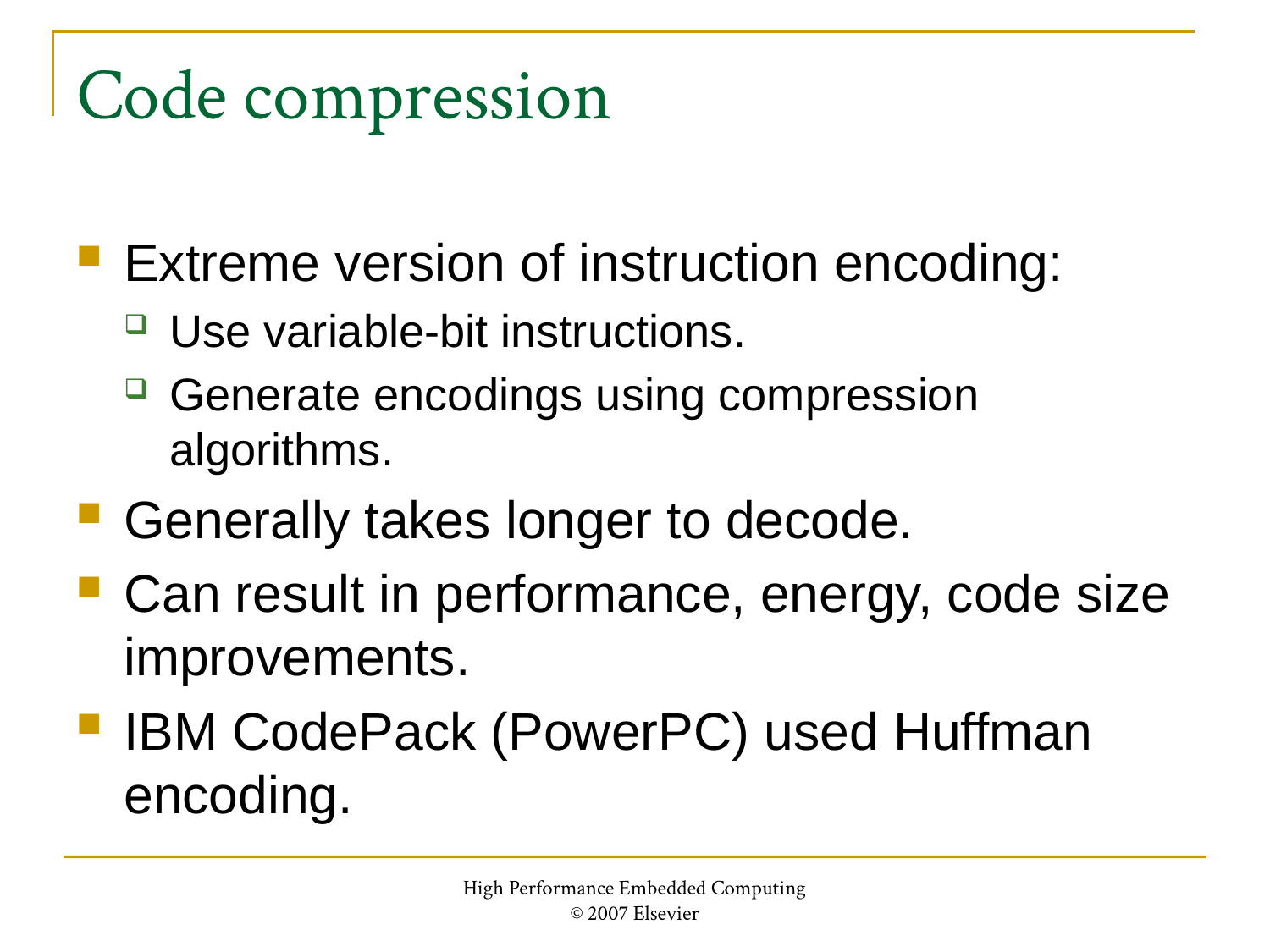

# Code compression
Extreme version of instruction encoding:
Use variable-bit instructions.
Generate encodings using compression algorithms.
Generally takes longer to decode.
Can result in performance, energy, code size improvements.
IBM CodePack (PowerPC) used Huffman encoding.
High Performance Embedded Computing
© 2007 Elsevier